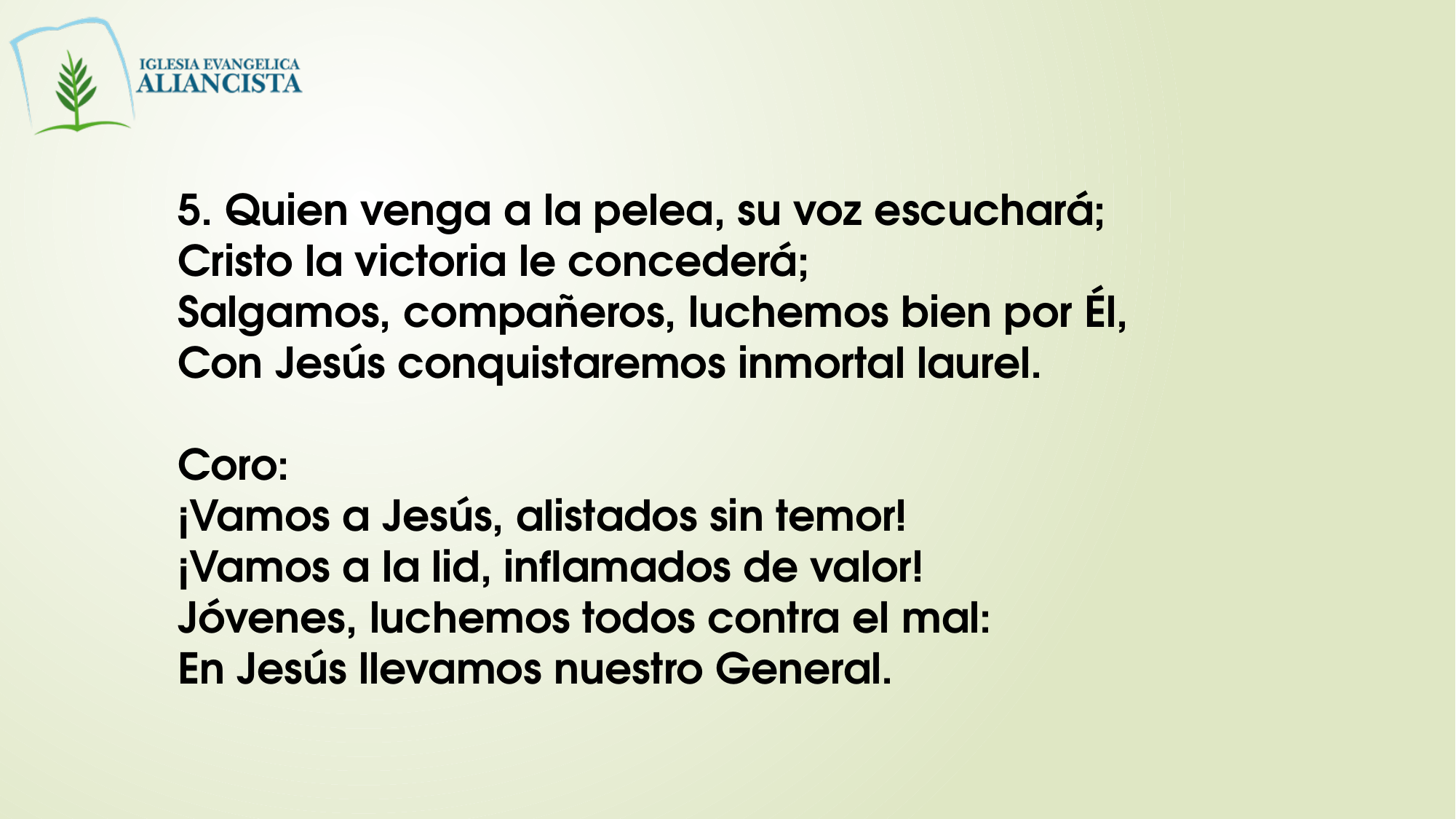

5. Quien venga a la pelea, su voz escuchará;
Cristo la victoria le concederá;
Salgamos, compañeros, luchemos bien por Él,
Con Jesús conquistaremos inmortal laurel.

Coro:
¡Vamos a Jesús, alistados sin temor!
¡Vamos a la lid, inflamados de valor!
Jóvenes, luchemos todos contra el mal:
En Jesús llevamos nuestro General.